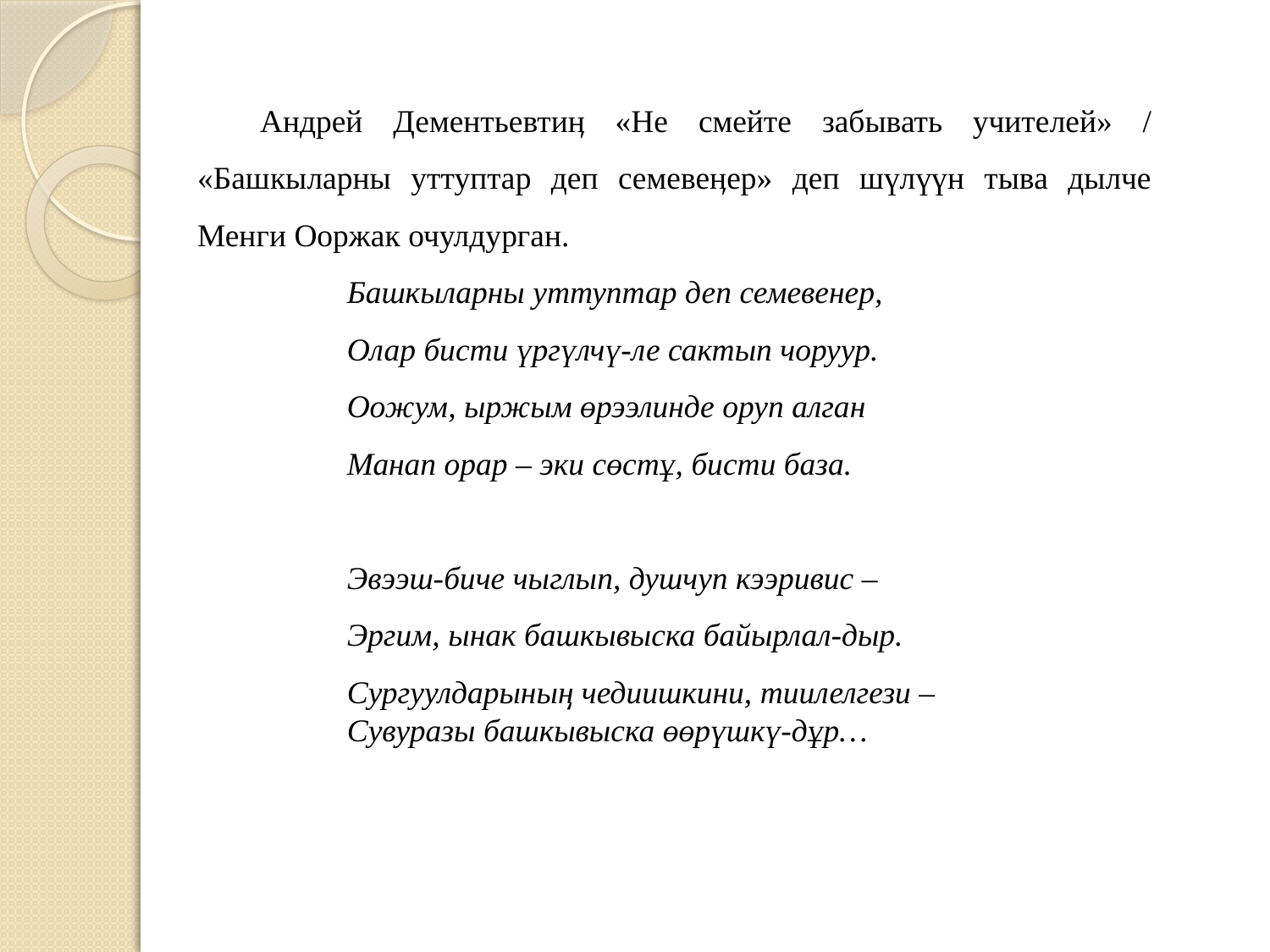

Андрей Дементьевтиӊ «Не смейте забывать учителей» / «Башкыларны уттуптар деп семевеӊер» деп шүлүүн тыва дылче Менги Ооржак очулдурган.
Башкыларны уттуптар деп семевенер,
Олар бисти үргүлчү-ле сактып чоруур.
Оожум, ыржым өрээлинде оруп алган
Манап орар – эки сөстұ, бисти база.

Эвээш-биче чыглып, душчуп кээривис –
Эргим, ынак башкывыска байырлал-дыр.
Сургуулдарының чедиишкини, тиилелгези –
Сувуразы башкывыска өөрүшкү-дұр…